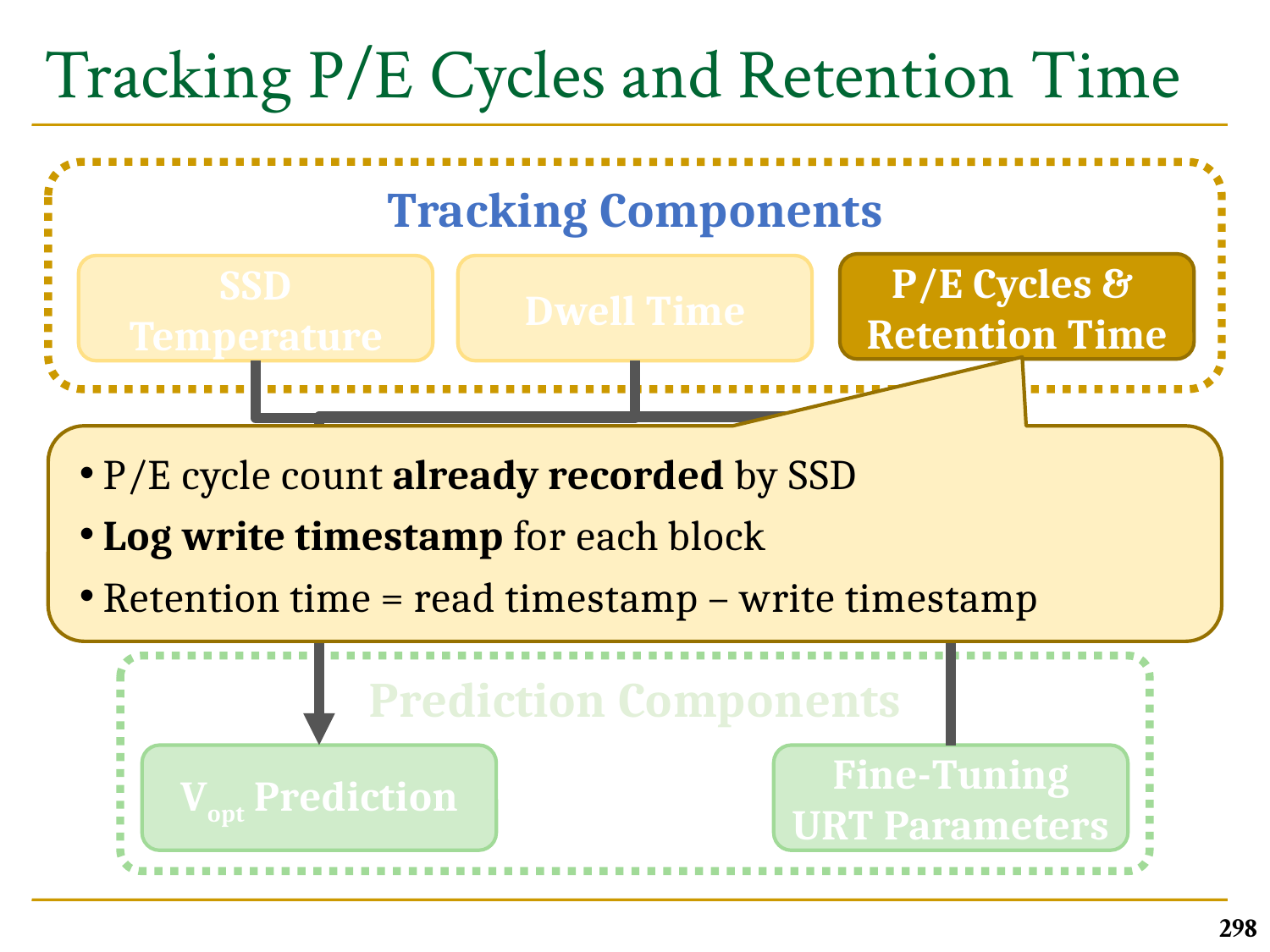

# Tracking P/E Cycles and Retention Time
Tracking Components
P/E Cycles &
Retention Time
SSD Temperature
Dwell Time
P/E cycle count already recorded by SSD
Log write timestamp for each block
Retention time = read timestamp – write timestamp
URT
Prediction Components
Vopt Prediction
Fine-Tuning URT Parameters
298